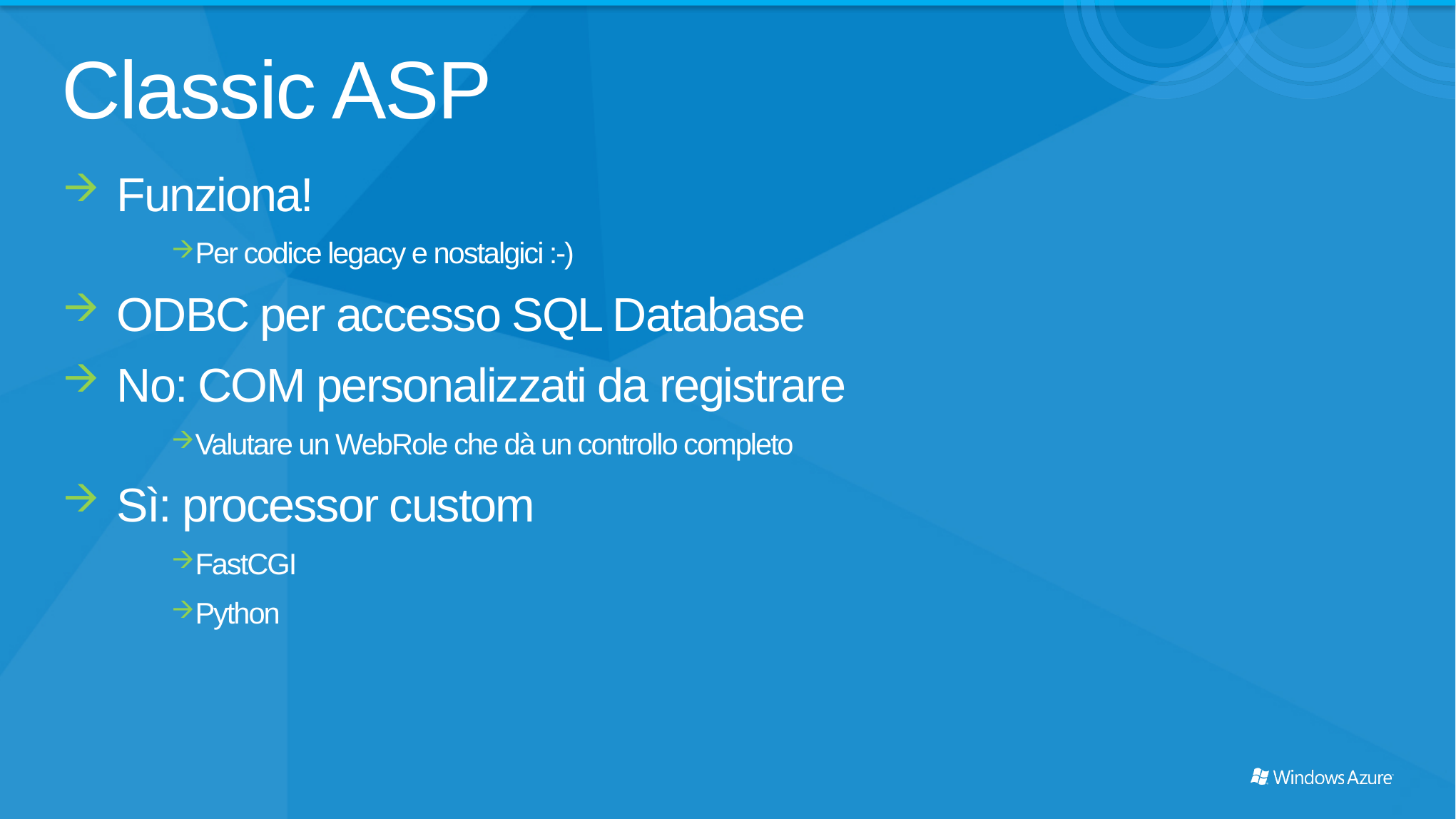

# Classic ASP
Funziona!
Per codice legacy e nostalgici :-)
ODBC per accesso SQL Database
No: COM personalizzati da registrare
Valutare un WebRole che dà un controllo completo
Sì: processor custom
FastCGI
Python